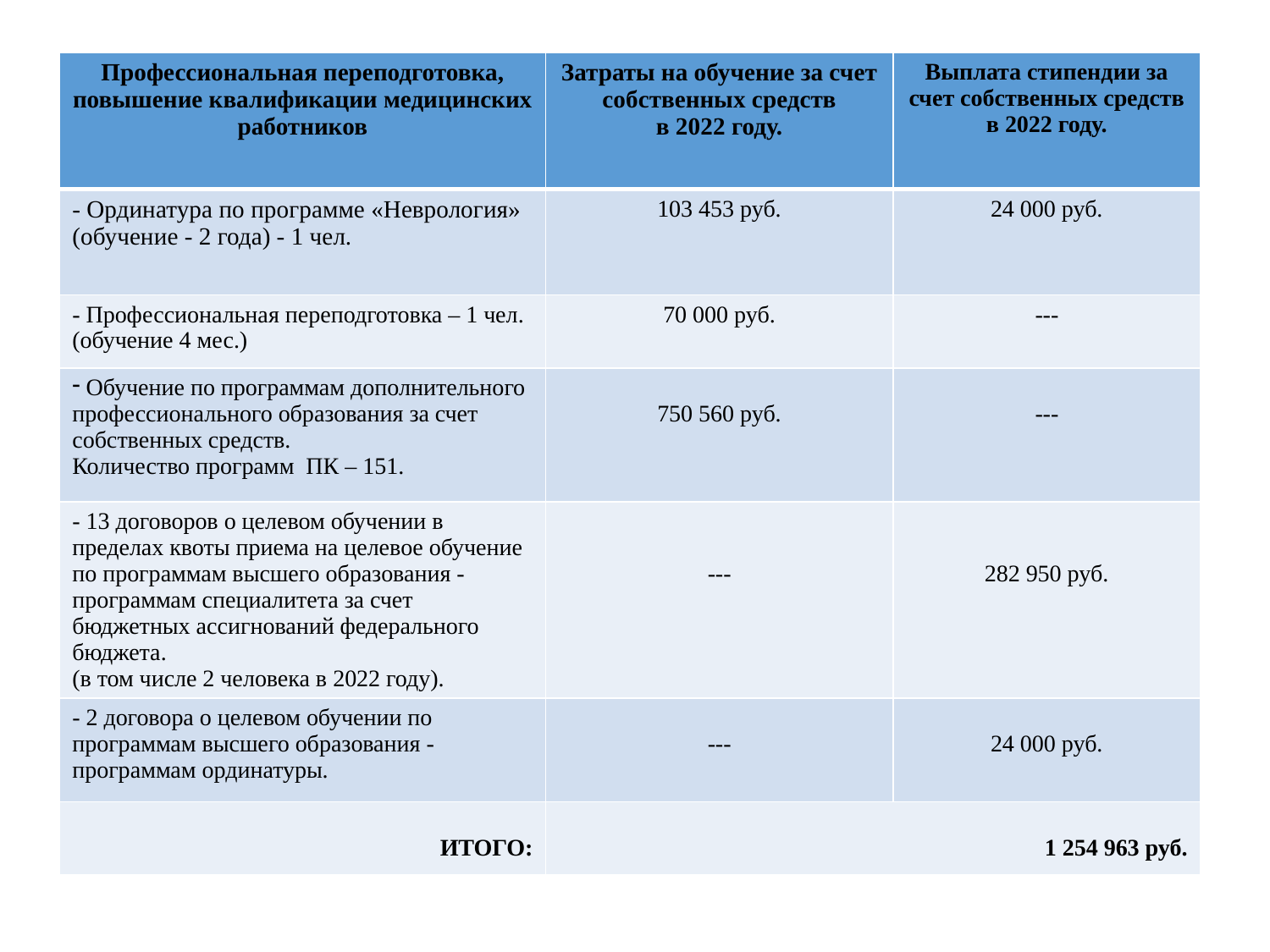

#
| Профессиональная переподготовка, повышение квалификации медицинских работников | Затраты на обучение за счет собственных средств в 2022 году. | Выплата стипендии за счет собственных средств в 2022 году. |
| --- | --- | --- |
| - Ординатура по программе «Неврология» (обучение - 2 года) - 1 чел. | 103 453 руб. | 24 000 руб. |
| - Профессиональная переподготовка – 1 чел. (обучение 4 мес.) | 70 000 руб. | --- |
| Обучение по программам дополнительного профессионального образования за счет собственных средств. Количество программ ПК – 151. | 750 560 руб. | --- |
| - 13 договоров о целевом обучении в пределах квоты приема на целевое обучение по программам высшего образования - программам специалитета за счет бюджетных ассигнований федерального бюджета. (в том числе 2 человека в 2022 году). | --- | 282 950 руб. |
| - 2 договора о целевом обучении по программам высшего образования - программам ординатуры. | --- | 24 000 руб. |
| ИТОГО: | 1 254 963 руб. |  |